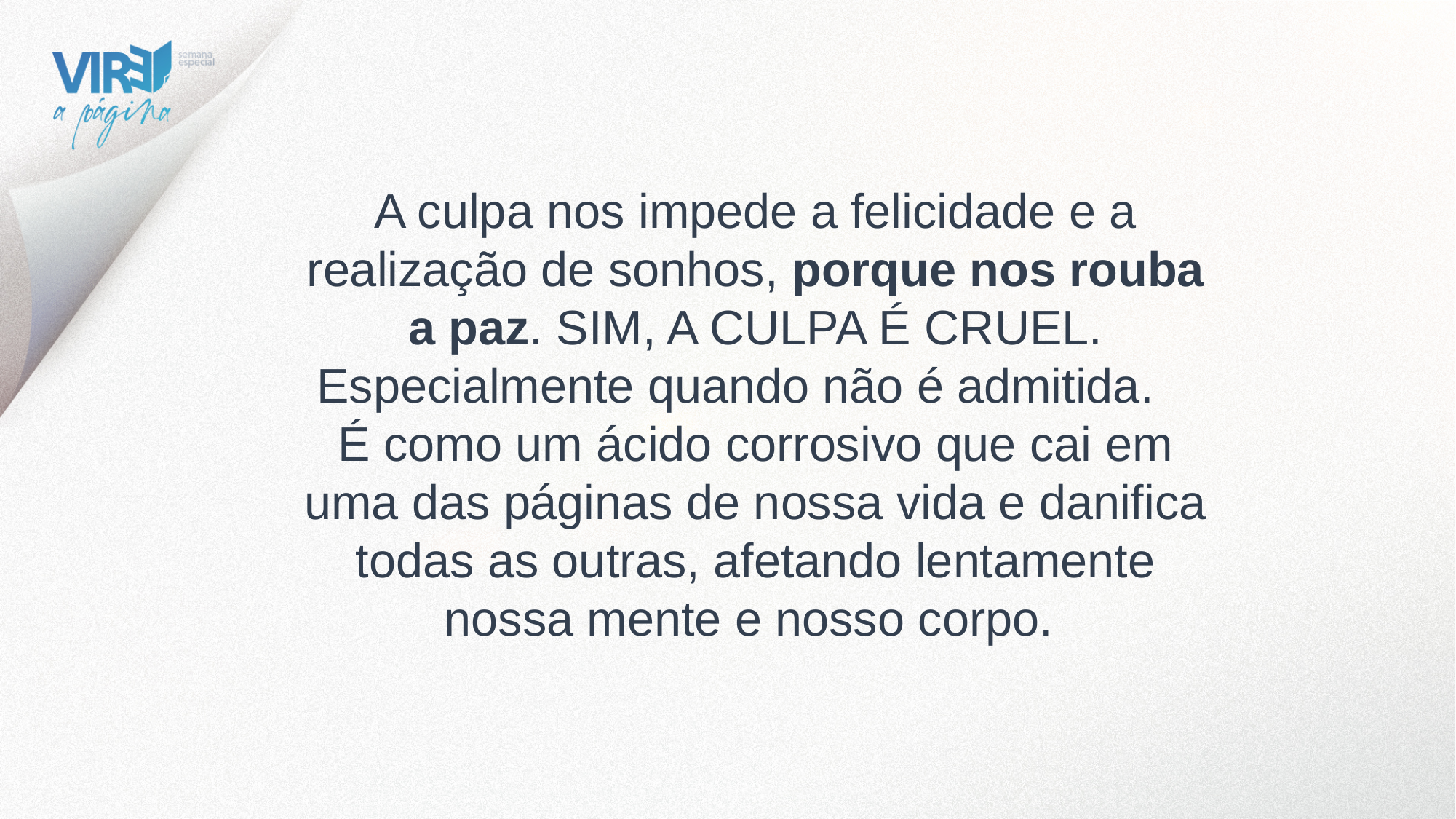

A culpa nos impede a felicidade e a realização de sonhos, porque nos rouba a paz. SIM, A CULPA É CRUEL. Especialmente quando não é admitida.    É como um ácido corrosivo que cai em uma das páginas de nossa vida e danifica todas as outras, afetando lentamente nossa mente e nosso corpo.